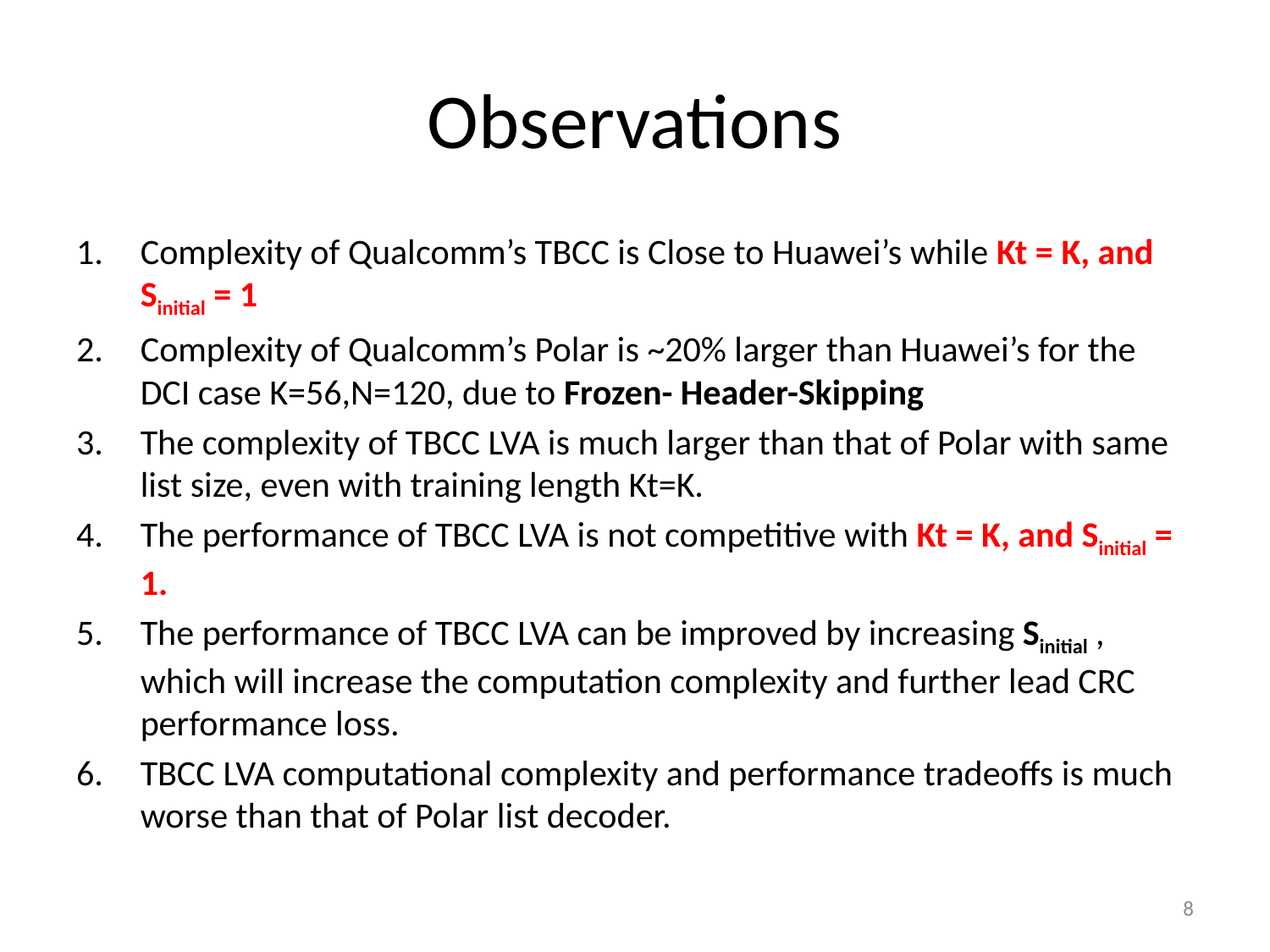

# Observations
Complexity of Qualcomm’s TBCC is Close to Huawei’s while Kt = K, and Sinitial = 1
Complexity of Qualcomm’s Polar is ~20% larger than Huawei’s for the DCI case K=56,N=120, due to Frozen- Header-Skipping
The complexity of TBCC LVA is much larger than that of Polar with same list size, even with training length Kt=K.
The performance of TBCC LVA is not competitive with Kt = K, and Sinitial = 1.
The performance of TBCC LVA can be improved by increasing Sinitial , which will increase the computation complexity and further lead CRC performance loss.
TBCC LVA computational complexity and performance tradeoffs is much worse than that of Polar list decoder.
8